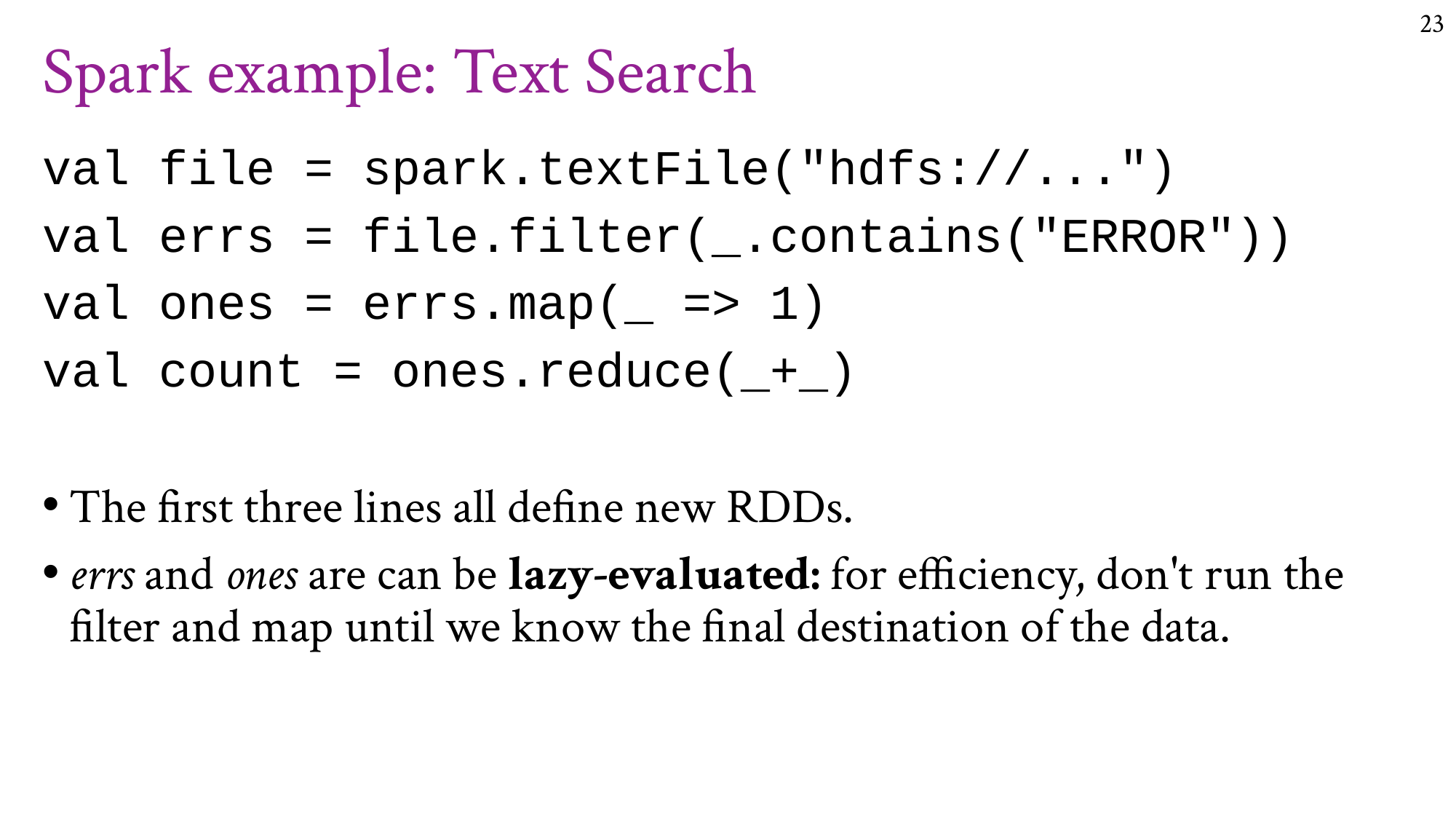

# Spark example: Text Search
val file = spark.textFile("hdfs://...")
val errs = file.filter(_.contains("ERROR"))
val ones = errs.map(_ => 1)
val count = ones.reduce(_+_)

The first three lines all define new RDDs.
errs and ones are can be lazy-evaluated: for efficiency, don't run the filter and map until we know the final destination of the data.